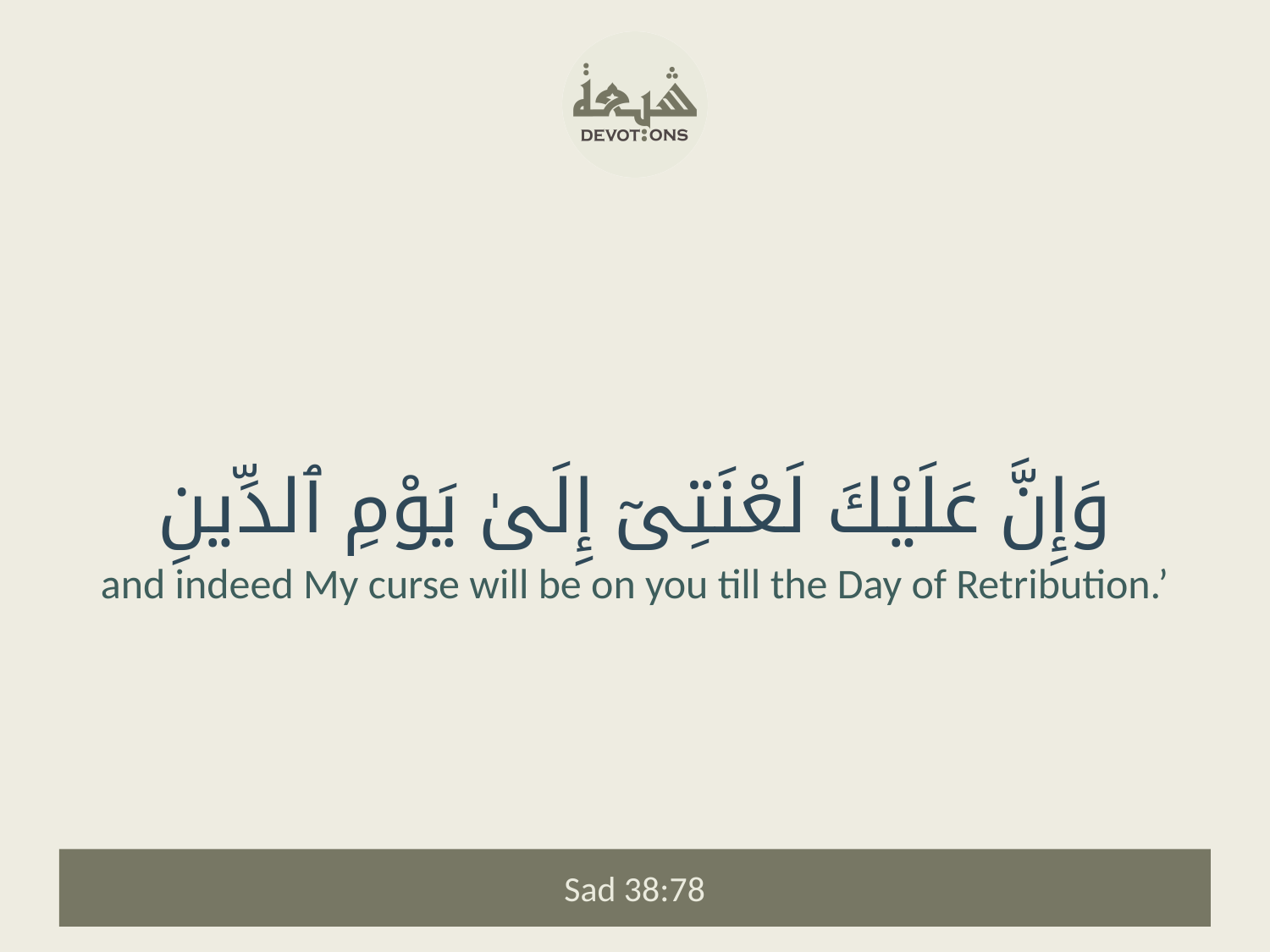

وَإِنَّ عَلَيْكَ لَعْنَتِىٓ إِلَىٰ يَوْمِ ٱلدِّينِ
and indeed My curse will be on you till the Day of Retribution.’
Sad 38:78